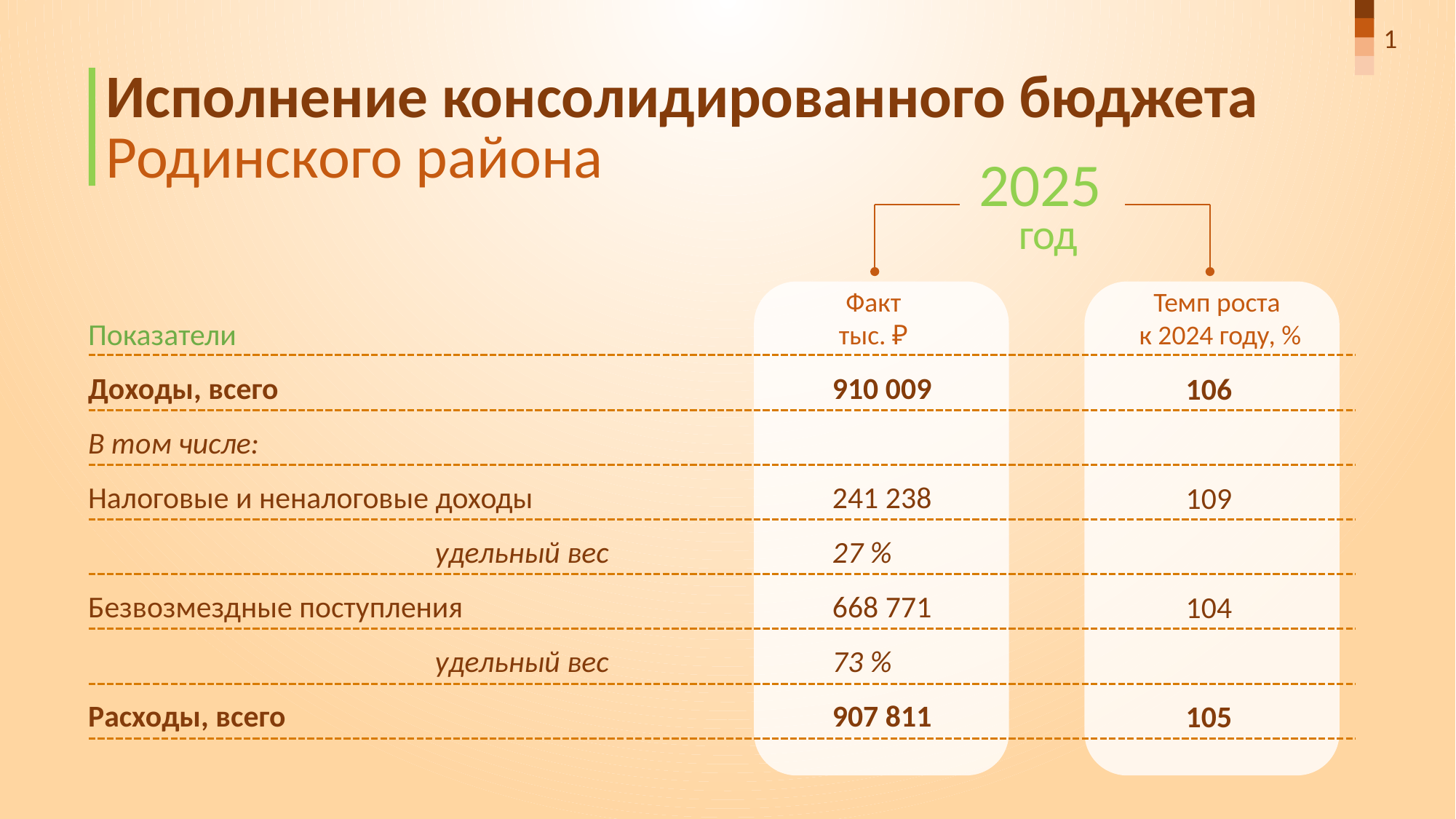

1

Исполнение консолидированного бюджета
Родинского района

2025
год

Факт
тыс. ₽
Темп роста
к 2024 году, %

Показатели
910 009

241 238
27 %
668 771
73 %
907 811

Доходы, всего
В том числе:
Налоговые и неналоговые доходы
удельный вес
Безвозмездные поступления
удельный вес
Расходы, всего
106

109

104

105